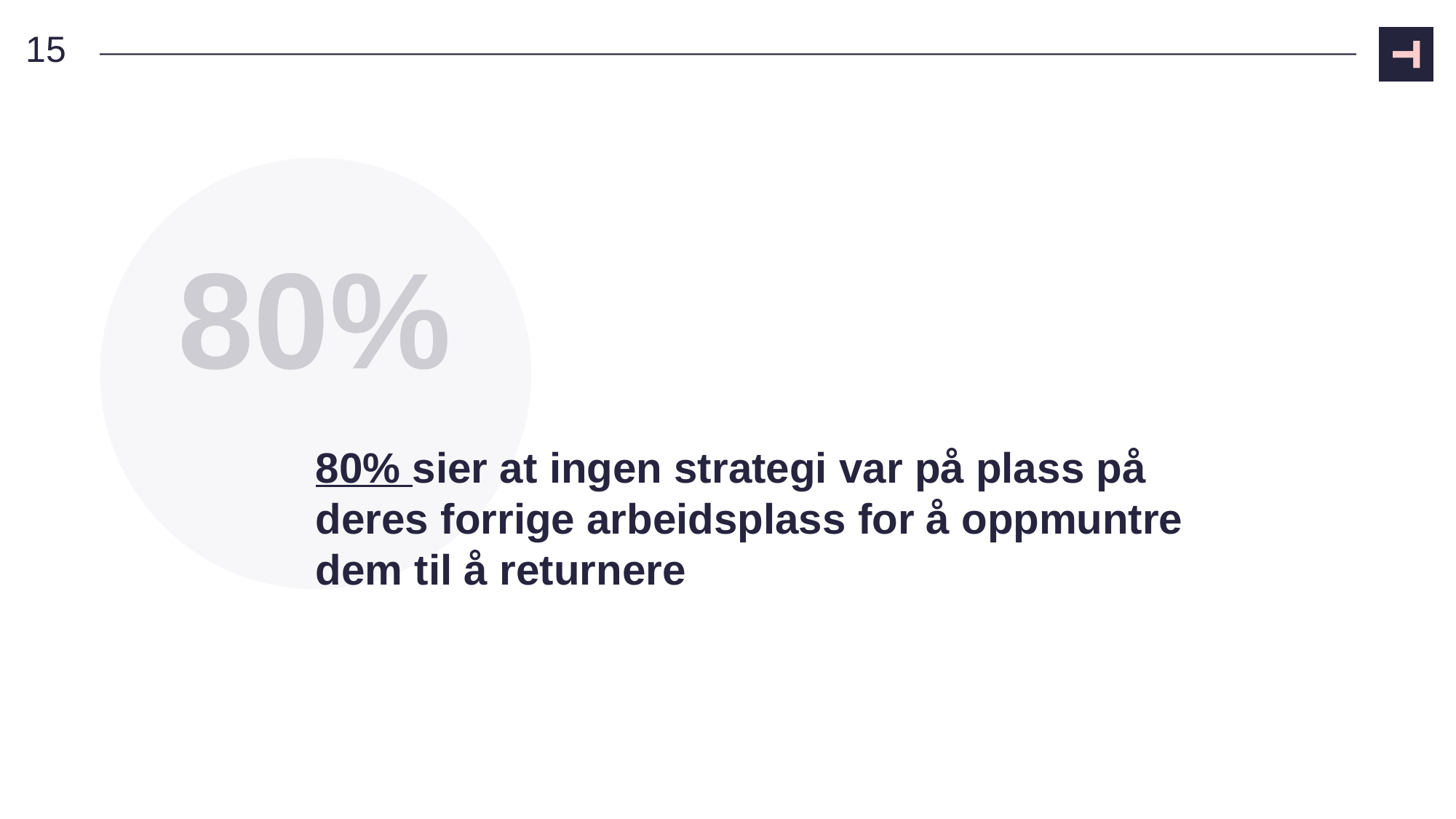

15

80%
# 80% sier at ingen strategi var på plass på deres forrige arbeidsplass for å oppmuntre dem til å returnere